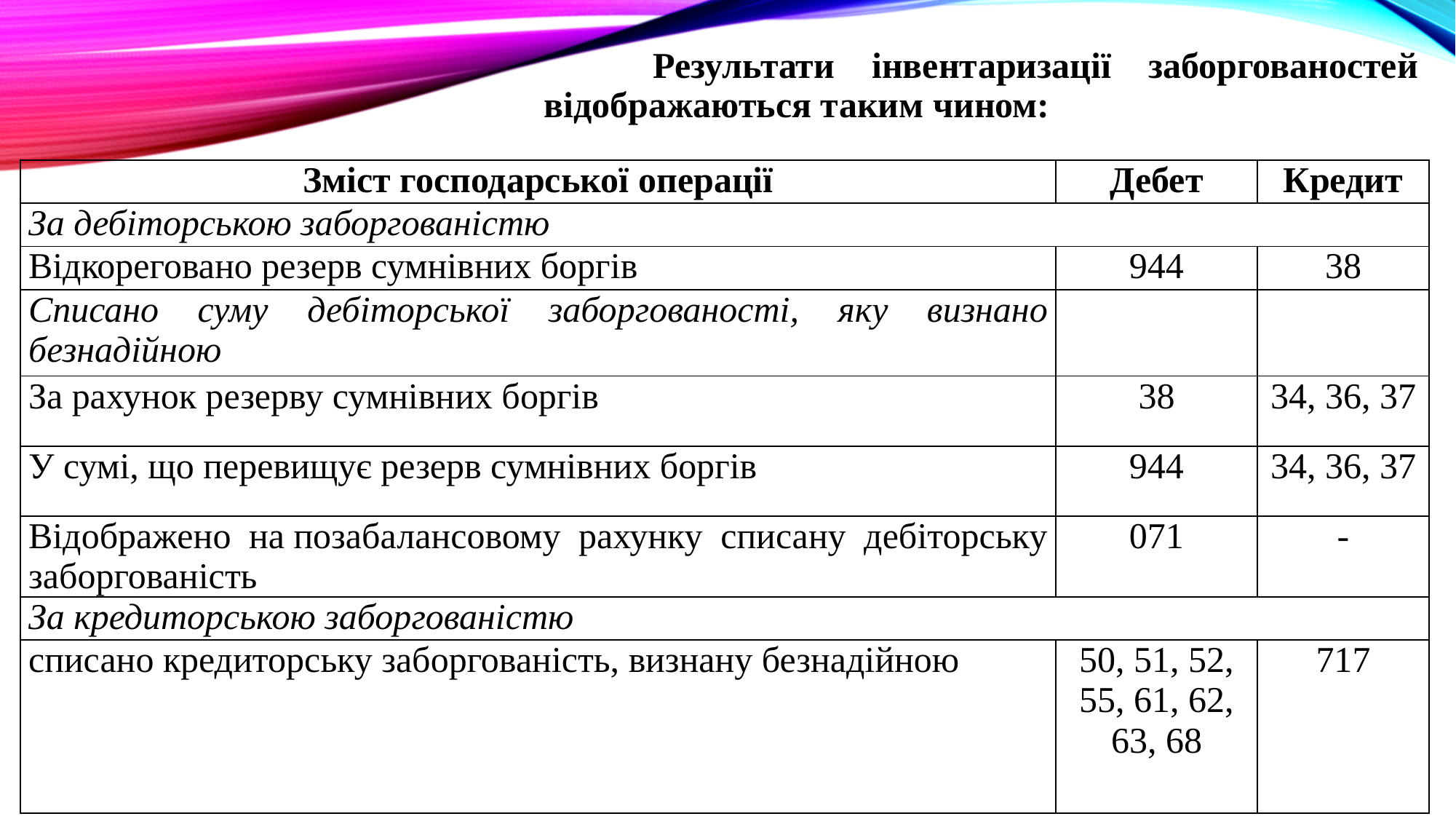

Результати інвентаризації заборгованостей відображаються таким чином:

| Зміст господарської операції | Дебет | Кредит |
| --- | --- | --- |
| За дебіторською заборгованістю |  |  |
| Відкореговано резерв сумнівних боргів | 944 | 38 |
| Списано суму дебіторської заборгованості, яку визнано безнадійною |  |  |
| За рахунок резерву сумнівних боргів | 38 | 34, 36, 37 |
| У сумі, що перевищує резерв сумнівних боргів | 944 | 34, 36, 37 |
| Відображено на позабалансовому рахунку списану дебіторську заборгованість | 071 | - |
| За кредиторською заборгованістю |  |  |
| списано кредиторську заборгованість, визнану безнадійною | 50, 51, 52, 55, 61, 62, 63, 68 | 717 |